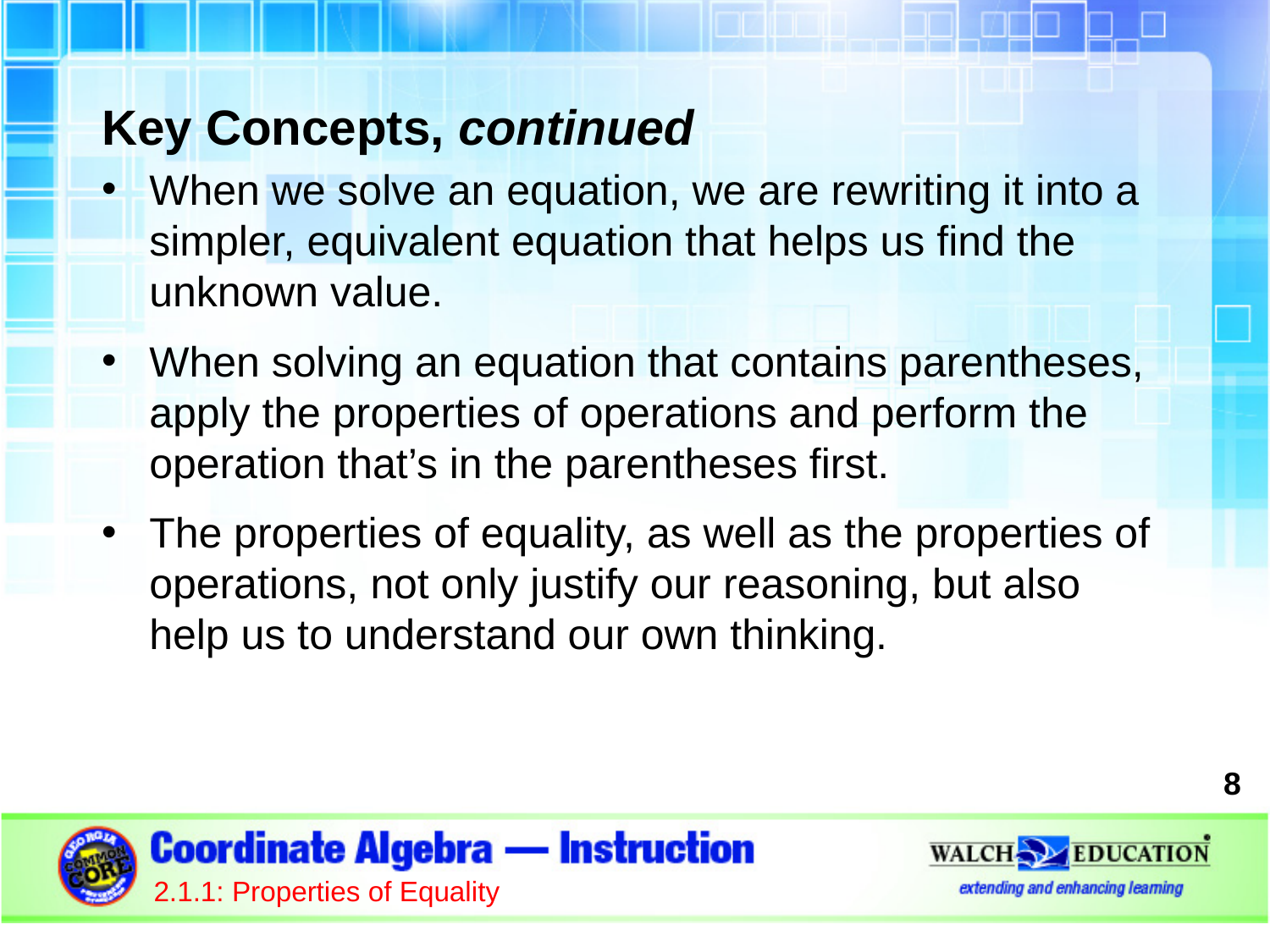

Key Concepts, continued
When we solve an equation, we are rewriting it into a simpler, equivalent equation that helps us find the unknown value.
When solving an equation that contains parentheses, apply the properties of operations and perform the operation that’s in the parentheses first.
The properties of equality, as well as the properties of operations, not only justify our reasoning, but also help us to understand our own thinking.

8
2.1.1: Properties of Equality